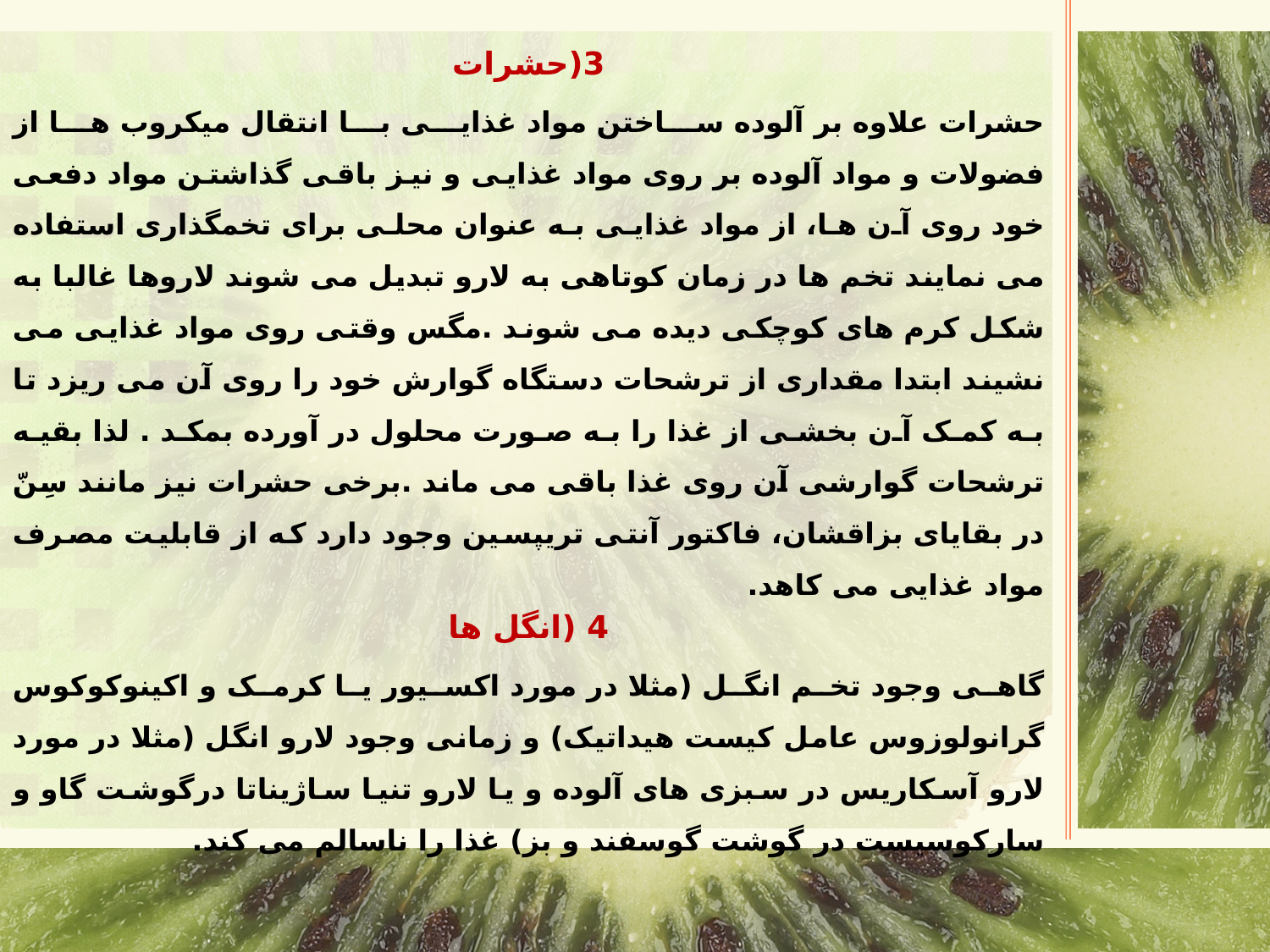

3(حشرات
حشرات علاوه بر آلوده ساختن مواد غذایی با انتقال میکروب ها از فضولات و مواد آلوده بر روی مواد غذایی و نیز باقی گذاشتن مواد دفعی خود روی آن ها، از مواد غذایی به عنوان محلی برای تخمگذاری استفاده می نمایند تخم ها در زمان کوتاهی به لارو تبدیل می شوند لاروها غالبا به شکل کرم های کوچکی دیده می شوند .مگس وقتی روی مواد غذایی می نشیند ابتدا مقداری از ترشحات دستگاه گوارش خود را روی آن می ریزد تا به کمک آن بخشی از غذا را به صورت محلول در آورده بمکد . لذا بقیه ترشحات گوارشی آن روی غذا باقی می ماند .برخی حشرات نیز مانند سِنّ در بقایای بزاقشان، فاکتور آنتی تریپسین وجود دارد که از قابلیت مصرف مواد غذایی می کاهد.
4 (انگل ها
گاهی وجود تخم انگل (مثلا در مورد اکسیور یا کرمک و اکینوکوکوس گرانولوزوس عامل کیست هیداتیک) و زمانی وجود لارو انگل (مثلا در مورد لارو آسکاریس در سبزی های آلوده و یا لارو تنیا ساژیناتا درگوشت گاو و سارکوسیست در گوشت گوسفند و بز) غذا را ناسالم می کند.